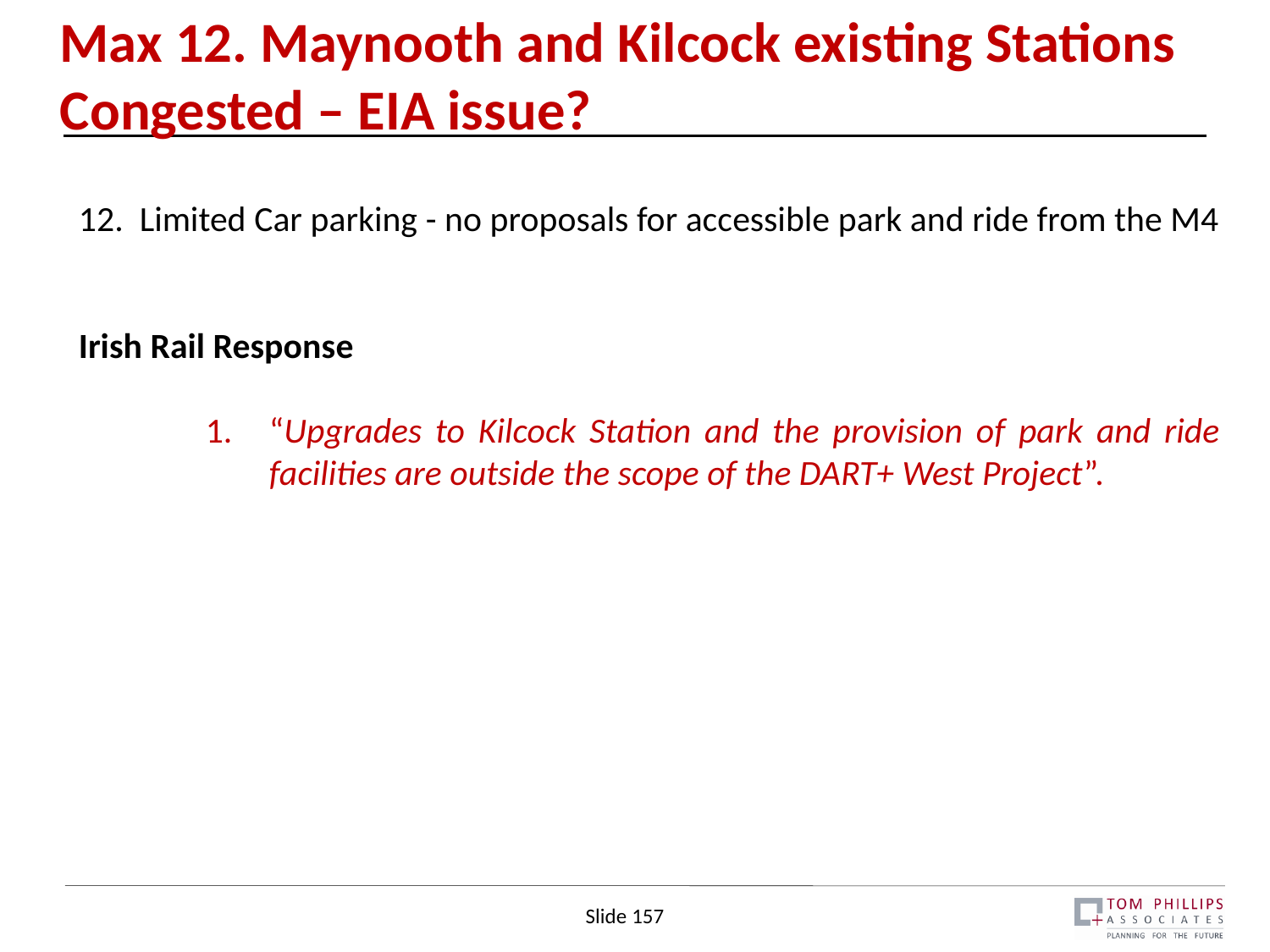

# Max 12. Maynooth and Kilcock existing Stations Congested – EIA issue?

12.  Limited Car parking - no proposals for accessible park and ride from the M4

Irish Rail Response

“Upgrades to Kilcock Station and the provision of park and ride facilities are outside the scope of the DART+ West Project”.